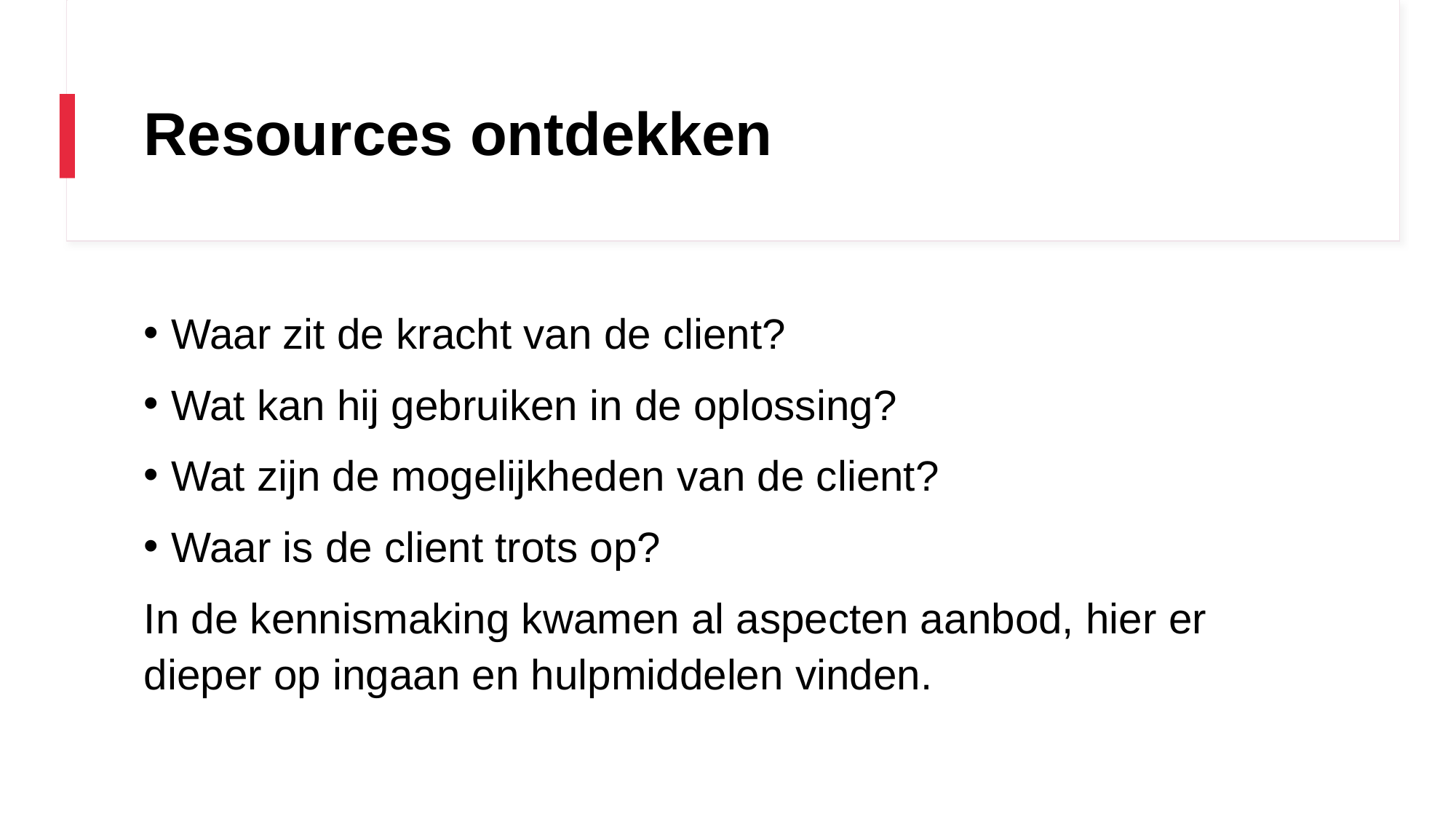

# Resources ontdekken
Waar zit de kracht van de client?
Wat kan hij gebruiken in de oplossing?
Wat zijn de mogelijkheden van de client?
Waar is de client trots op?
In de kennismaking kwamen al aspecten aanbod, hier er dieper op ingaan en hulpmiddelen vinden.